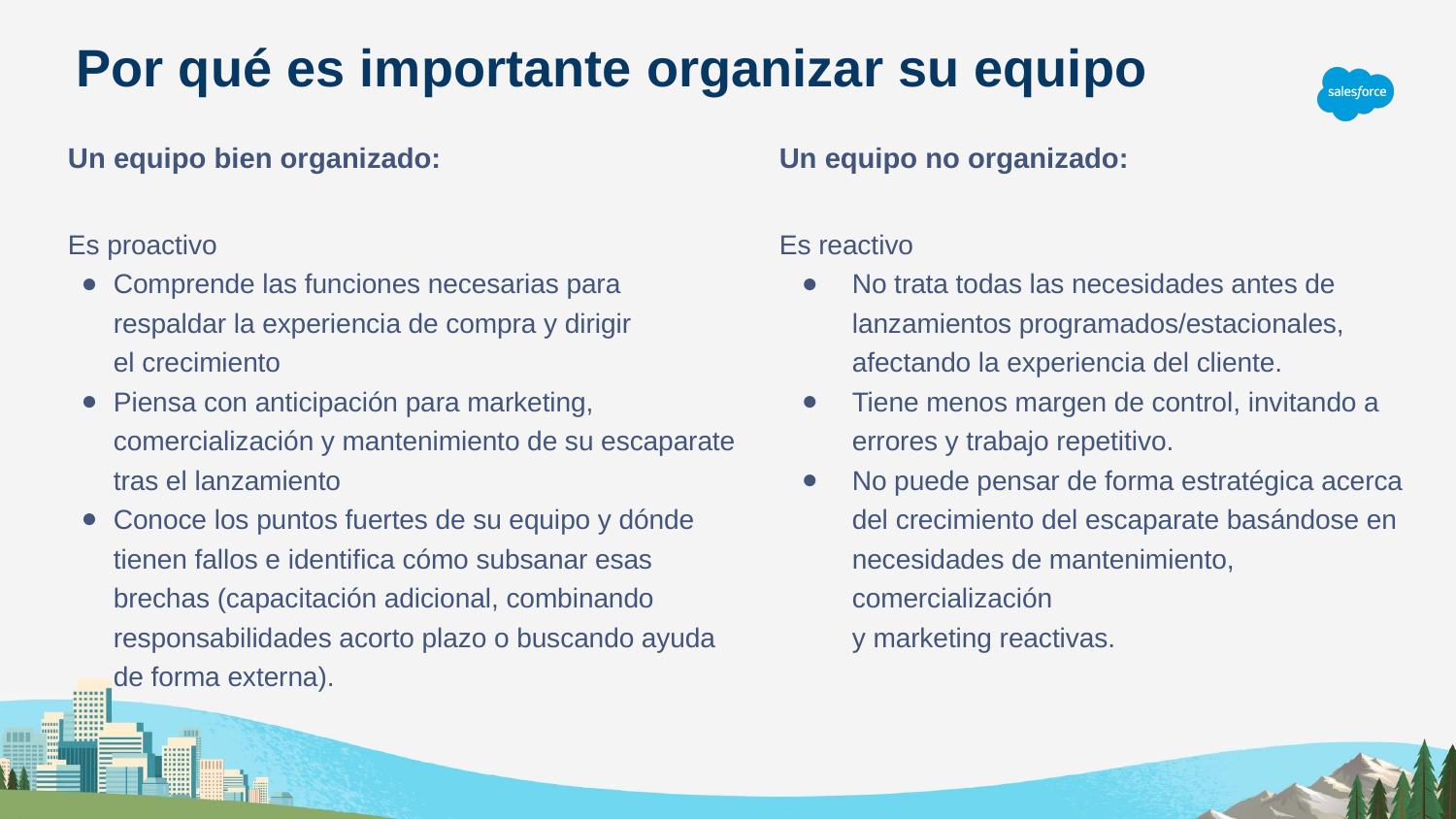

Por qué es importante organizar su equipo
Un equipo bien organizado:

Es proactivo
Comprende las funciones necesarias para respaldar la experiencia de compra y dirigir
el crecimiento
Piensa con anticipación para marketing, comercialización y mantenimiento de su escaparate tras el lanzamiento
Conoce los puntos fuertes de su equipo y dónde tienen fallos e identifica cómo subsanar esas brechas (capacitación adicional, combinando responsabilidades acorto plazo o buscando ayuda de forma externa).
Un equipo no organizado:

Es reactivo
No trata todas las necesidades antes de lanzamientos programados/estacionales, afectando la experiencia del cliente.
Tiene menos margen de control, invitando a errores y trabajo repetitivo.
No puede pensar de forma estratégica acerca del crecimiento del escaparate basándose en necesidades de mantenimiento, comercialización
y marketing reactivas.